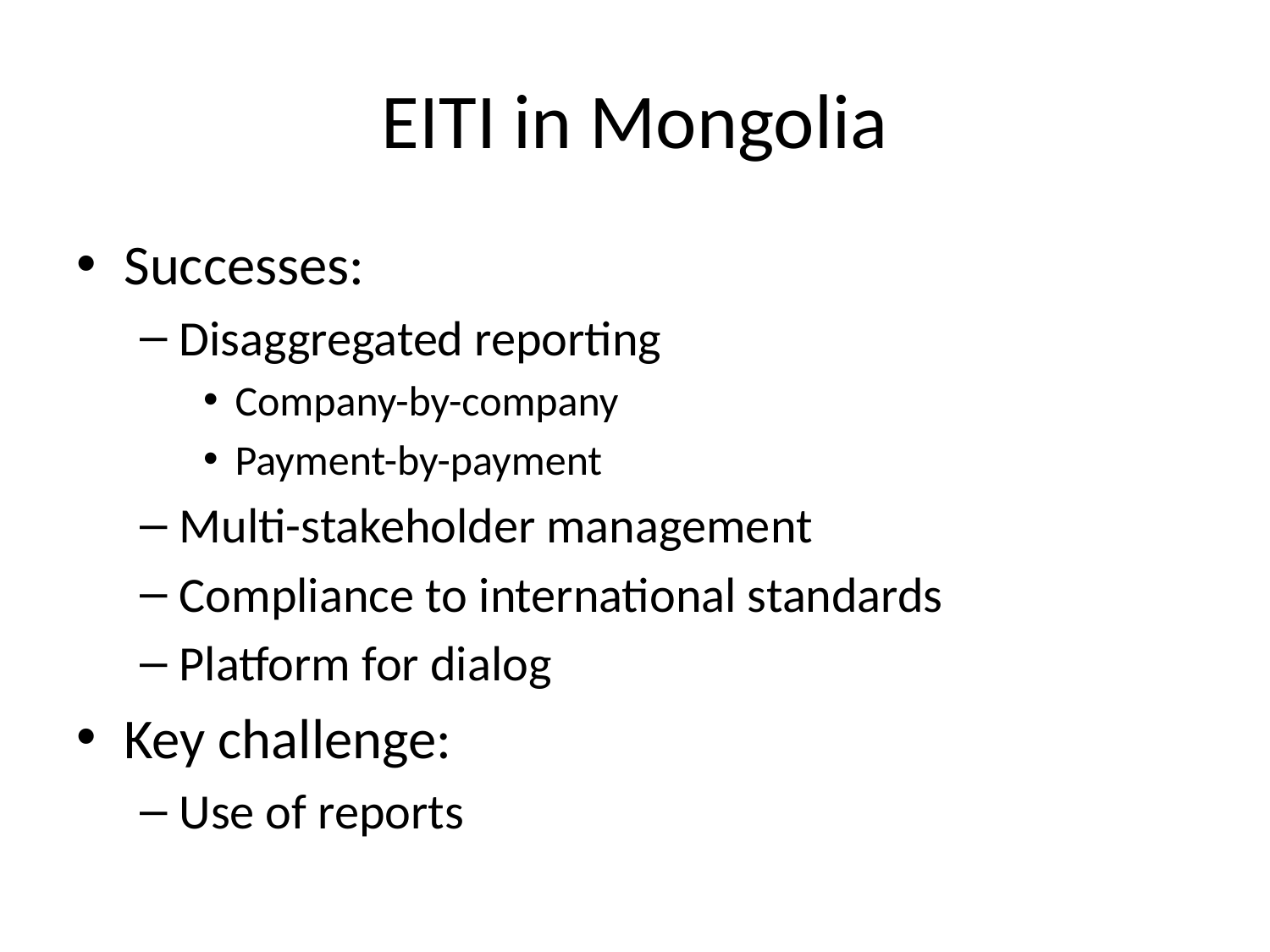

# EITI in Mongolia
Successes:
Disaggregated reporting
Company-by-company
Payment-by-payment
Multi-stakeholder management
Compliance to international standards
Platform for dialog
Key challenge:
Use of reports